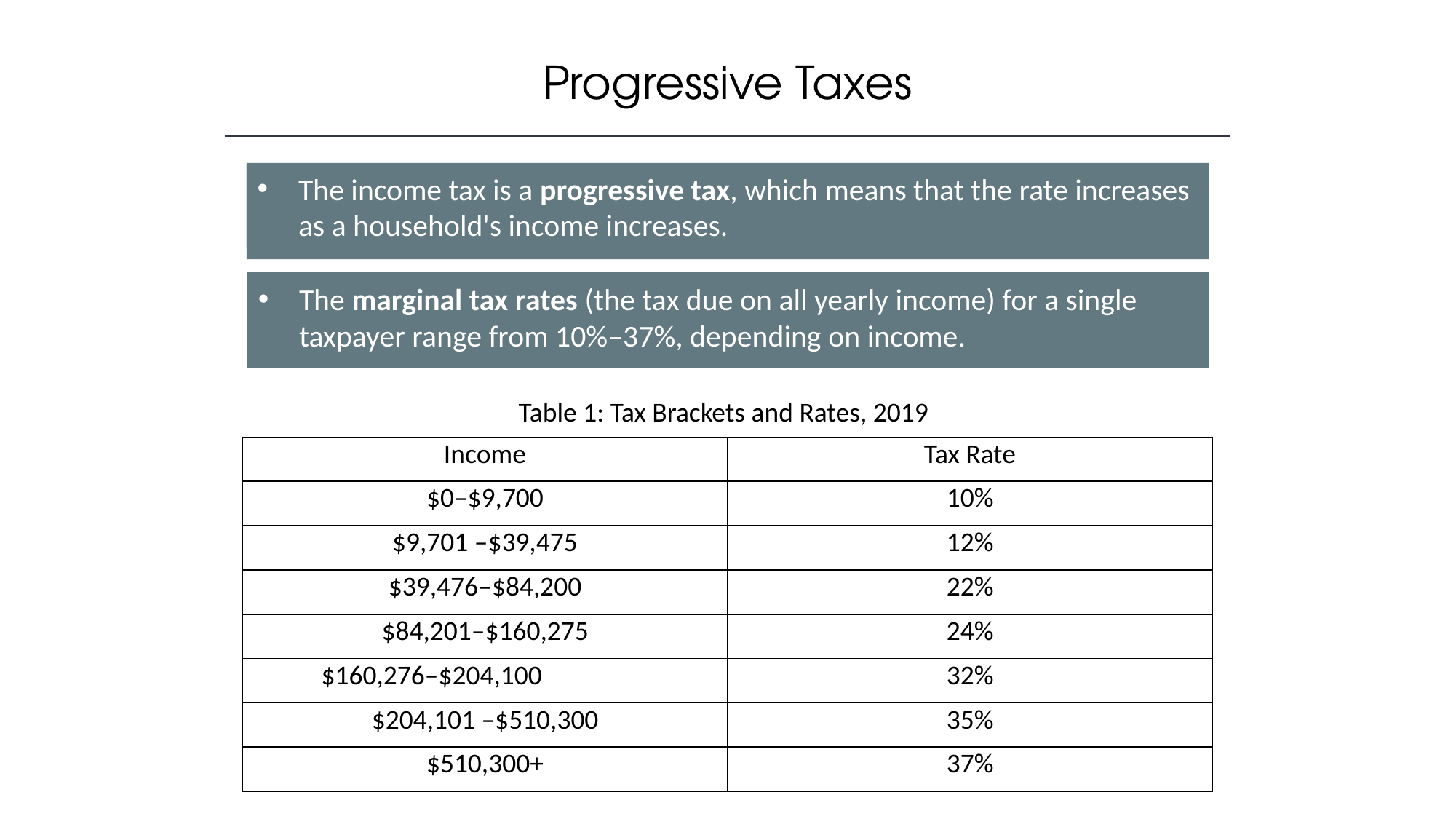

Progressive Taxes

The income tax is a progressive tax, which means that the rate increases as a household's income increases.

The marginal tax rates (the tax due on all yearly income) for a single taxpayer range from 10%–37%, depending on income.
Table 1: Tax Brackets and Rates, 2019
| Income | Tax Rate |
| --- | --- |
| $0–$9,700 | 10% |
| $9,701 –$39,475 | 12% |
| $39,476–$84,200 | 22% |
| $84,201–$160,275 | 24% |
| $160,276–$204,100 | 32% |
| $204,101 –$510,300 | 35% |
| $510,300+ | 37% |